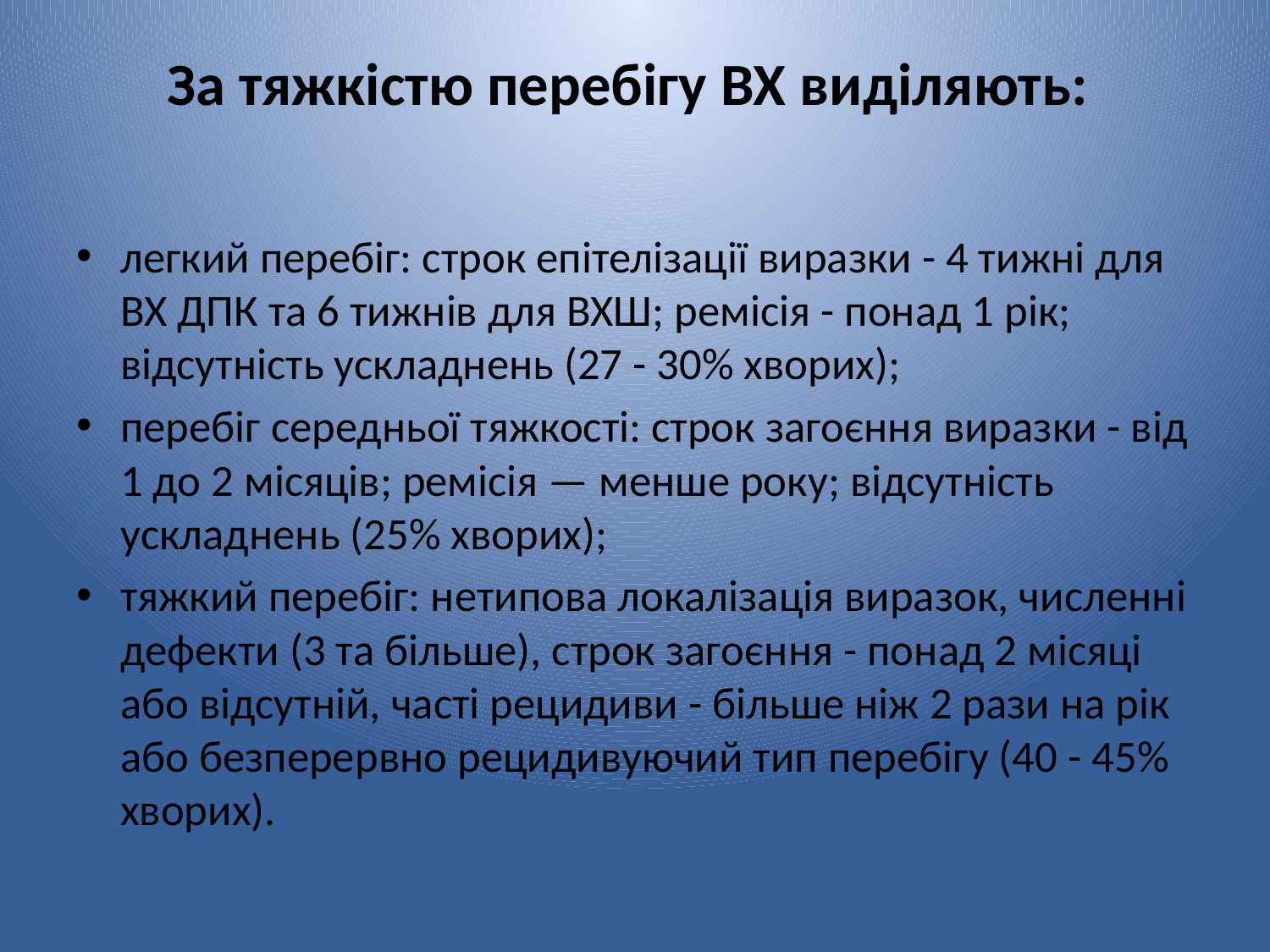

# За тяжкiстю перебiгу ВХ видiляють:
легкий перебiг: строк епiтелiзацiї виразки - 4 тижнi для ВХ ДПК та 6 тижнiв для ВХШ; ремiсiя - понад 1 рiк; вiдсутнiсть ускладнень (27 - 30% хворих);
перебiг середньої тяжкостi: строк загоєння виразки - вiд 1 до 2 мiсяцiв; ремiсiя — менше року; вiдсутнiсть ускладнень (25% хворих);
тяжкий перебiг: нетипова локалiзацiя виразок, численнi дефекти (3 та бiльше), строк загоєння - понад 2 мiсяцi або вiдсутнiй, частi рецидиви - бiльше нiж 2 рази на рiк або безперервно рецидивуючий тип перебiгу (40 - 45% хворих).